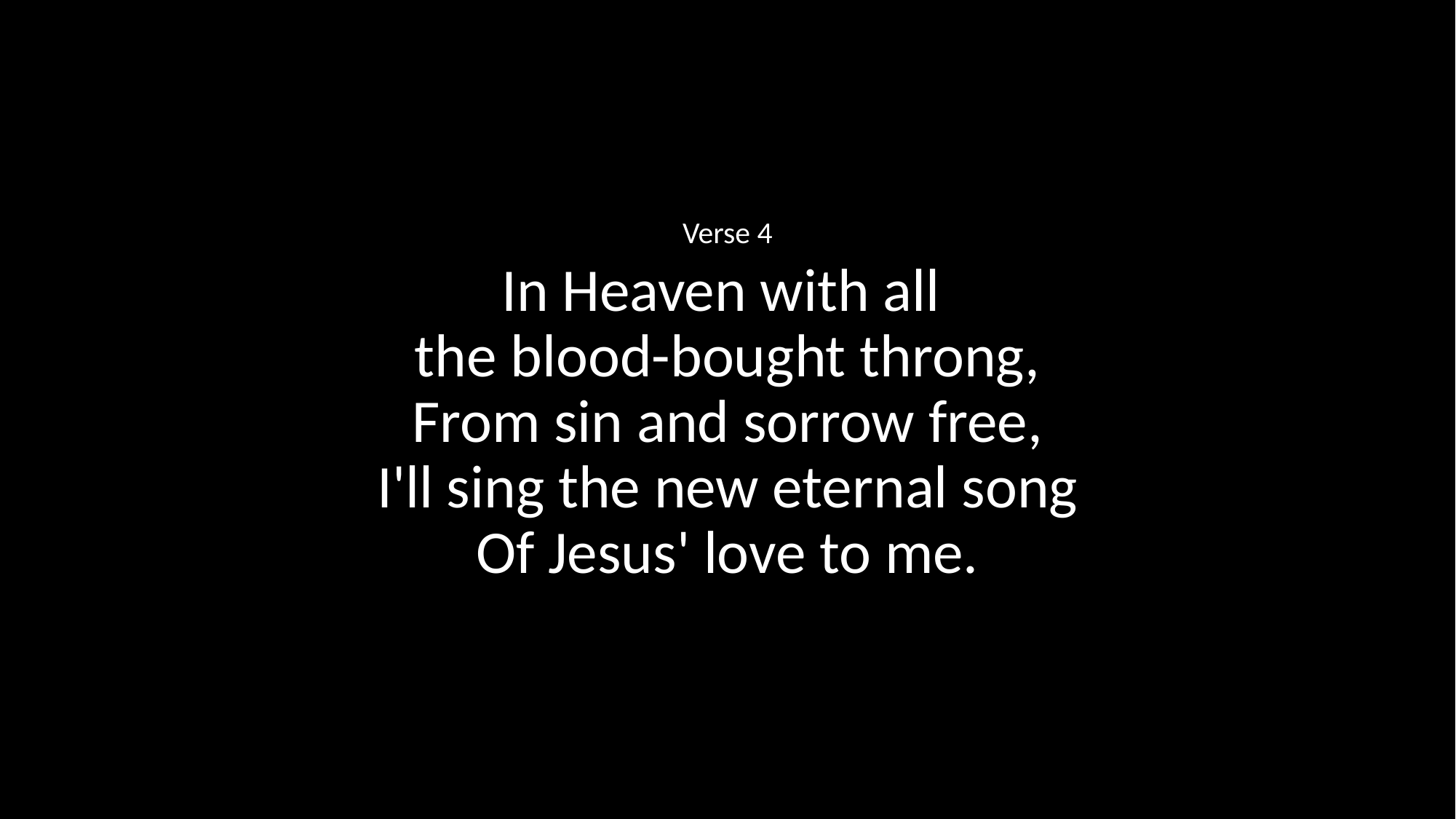

Verse 4
In Heaven with all
the blood-bought throng,
From sin and sorrow free,
I'll sing the new eternal song
Of Jesus' love to me.